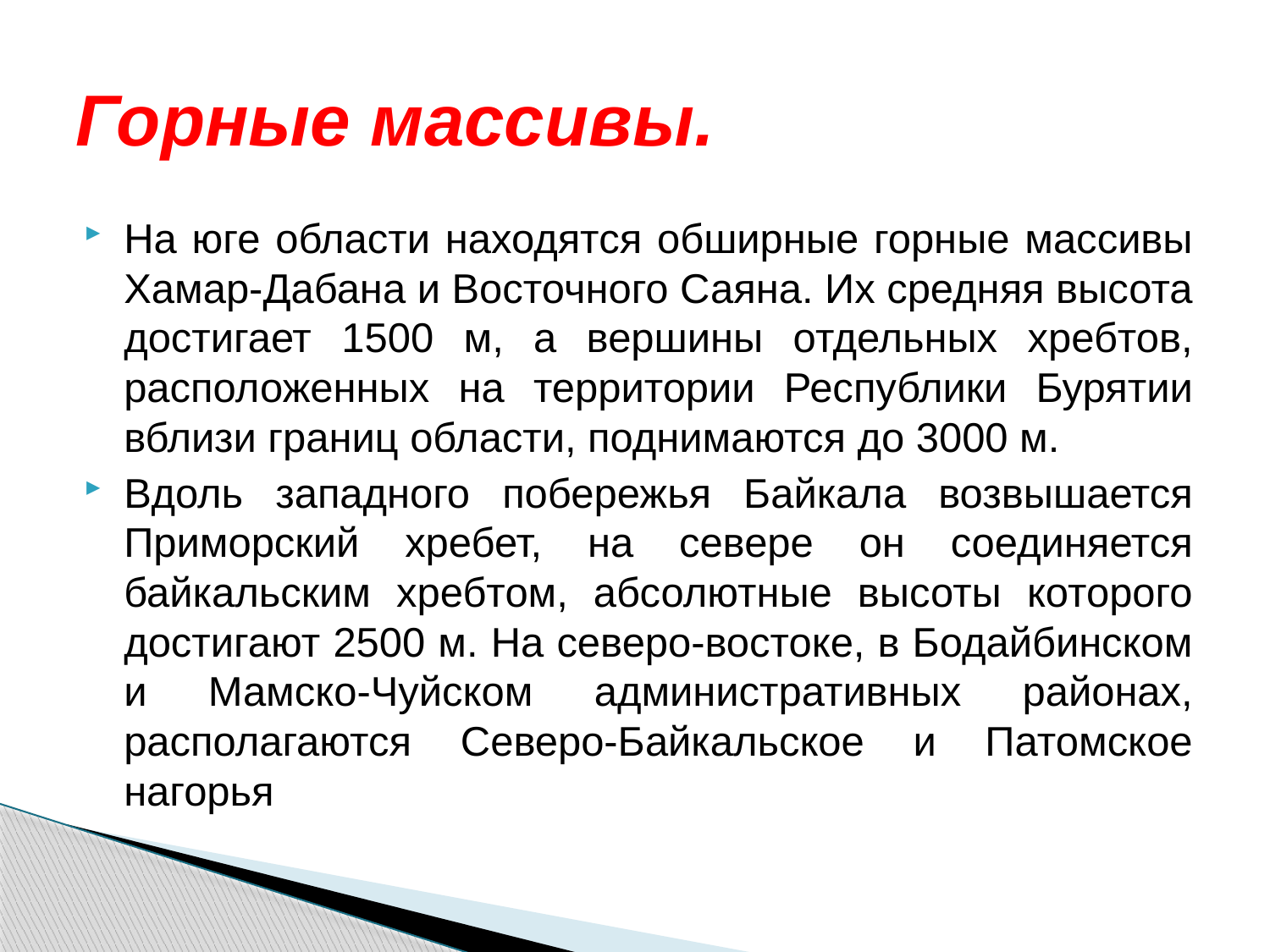

# Горные массивы.
На юге области находятся обширные горные массивы Хамар-Дабана и Восточного Саяна. Их средняя высота достигает 1500 м, а вершины отдельных хребтов, расположенных на территории Республики Бурятии вблизи границ области, поднимаются до 3000 м.
Вдоль западного побережья Байкала возвышается Приморский хребет, на севере он соединяется байкальским хребтом, абсолютные высоты которого достигают 2500 м. На северо-востоке, в Бодайбинском и Мамско-Чуйском административных районах, располагаются Северо-Байкальское и Патомское нагорья